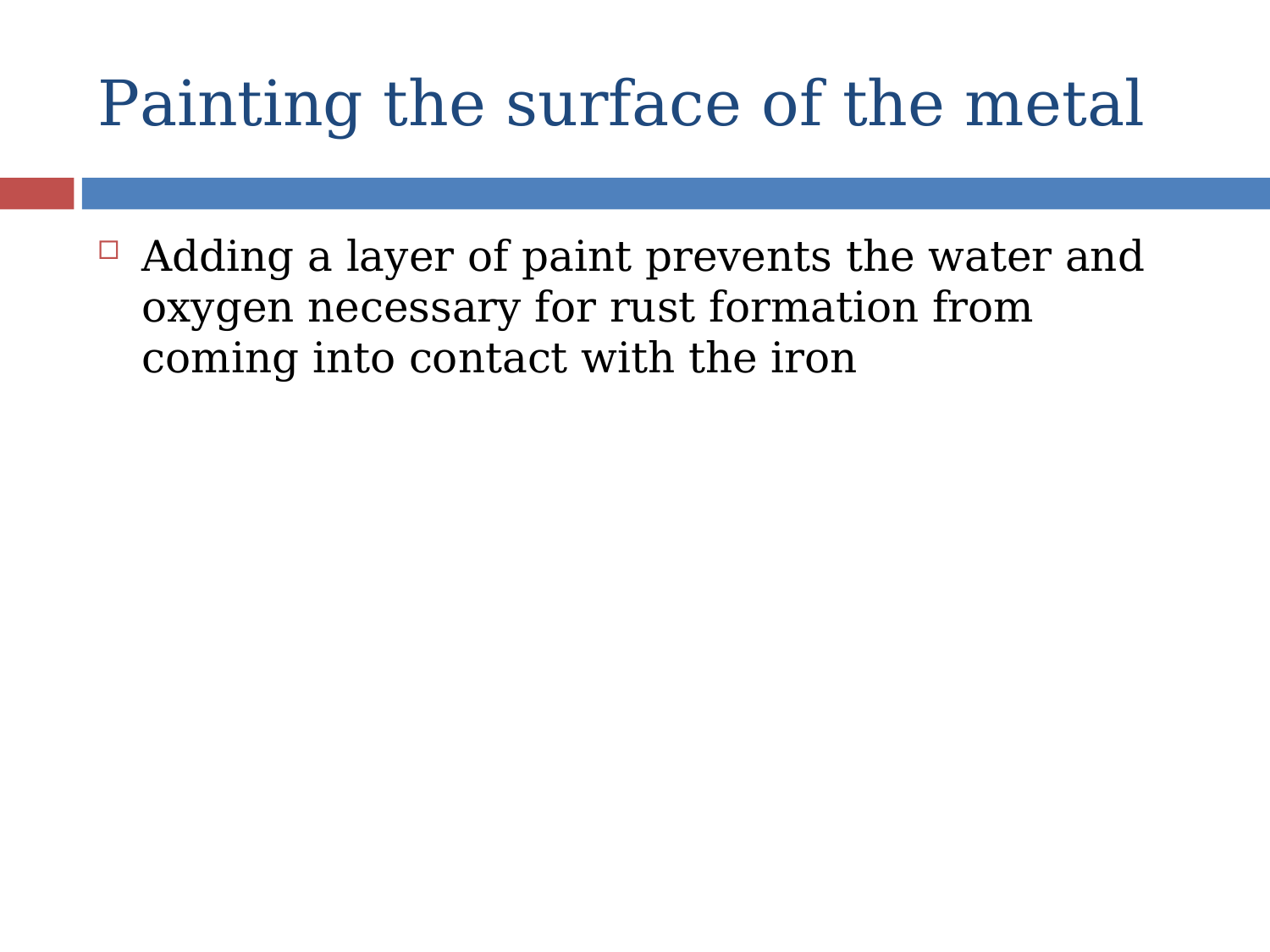

# Painting the surface of the metal
Adding a layer of paint prevents the water and oxygen necessary for rust formation from coming into contact with the iron